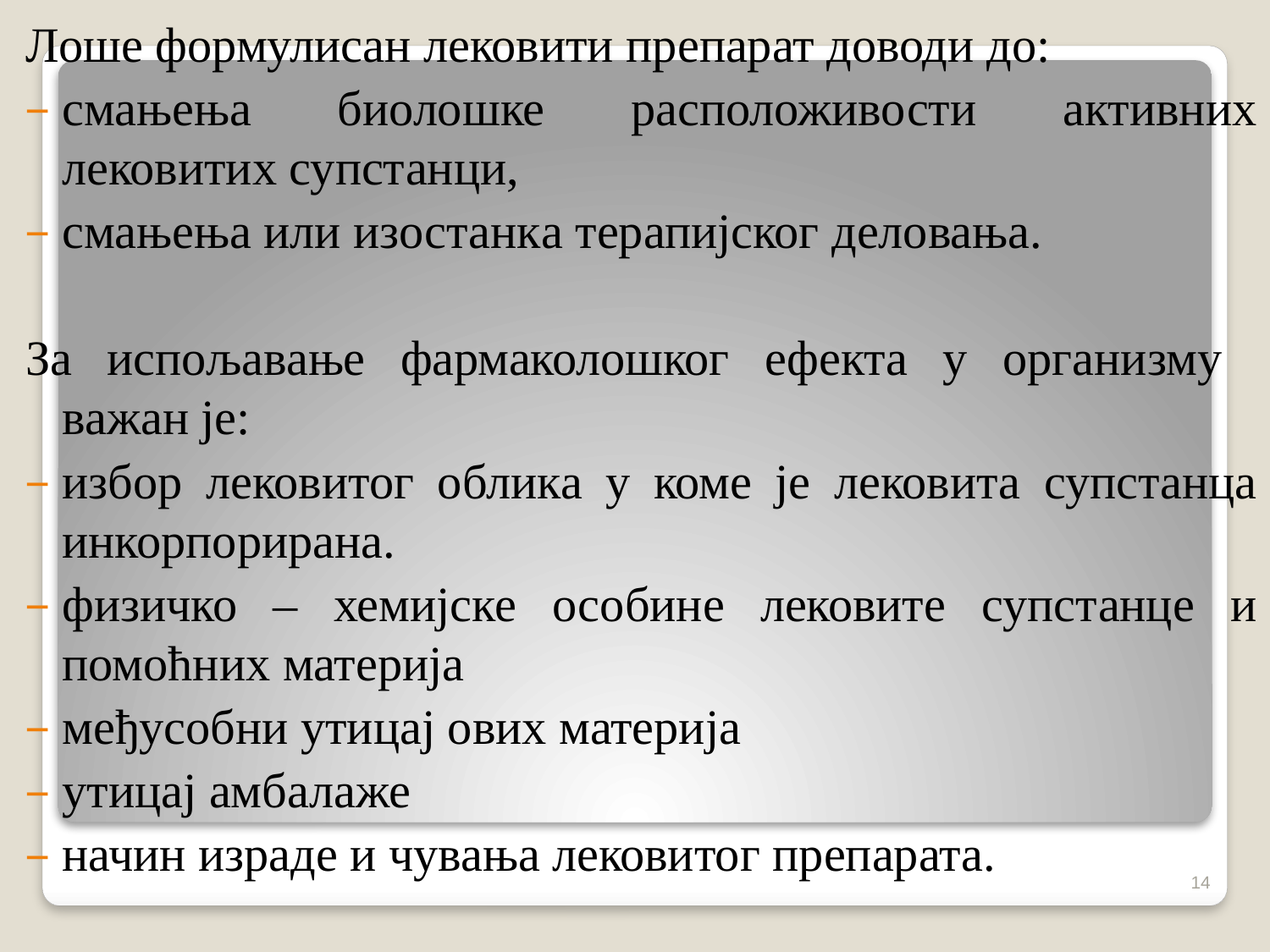

Лоше формулисан лековити препарат доводи до:
смањења биолошке расположивости активних лековитих супстанци,
смањења или изостанка терапијског деловања.

За испољавање фармаколошког ефекта у организму  важан је:
избор лековитог облика у коме је лековита супстанца инкорпорирана.
физичко – хемијске особине лековите супстанце и помоћних материја
међусобни утицај ових материја
утицај амбалаже
начин израде и чувања лековитог препарата.

14